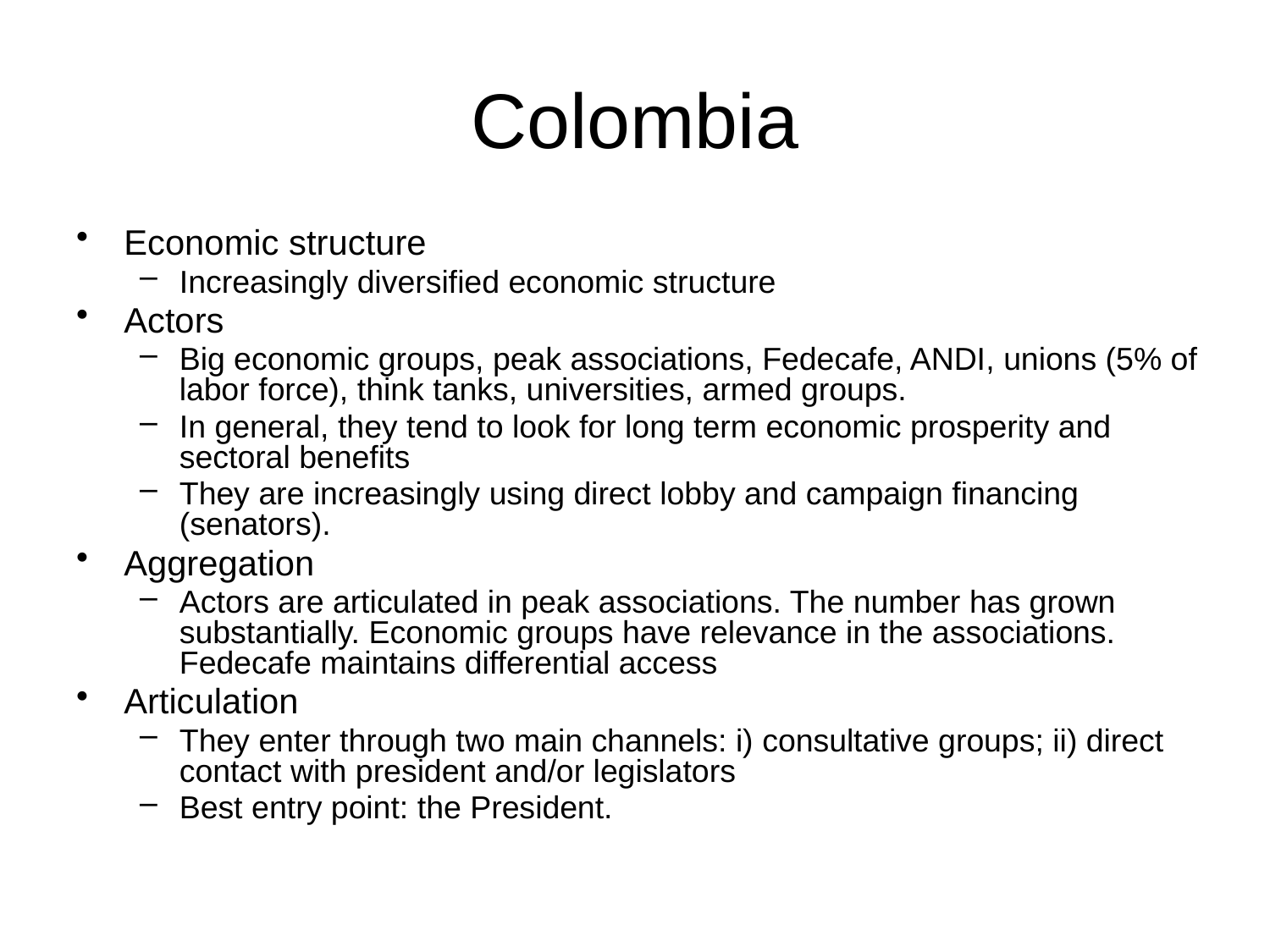

# Colombia
Economic structure
Increasingly diversified economic structure
Actors
Big economic groups, peak associations, Fedecafe, ANDI, unions (5% of labor force), think tanks, universities, armed groups.
In general, they tend to look for long term economic prosperity and sectoral benefits
They are increasingly using direct lobby and campaign financing (senators).
Aggregation
Actors are articulated in peak associations. The number has grown substantially. Economic groups have relevance in the associations. Fedecafe maintains differential access
Articulation
They enter through two main channels: i) consultative groups; ii) direct contact with president and/or legislators
Best entry point: the President.